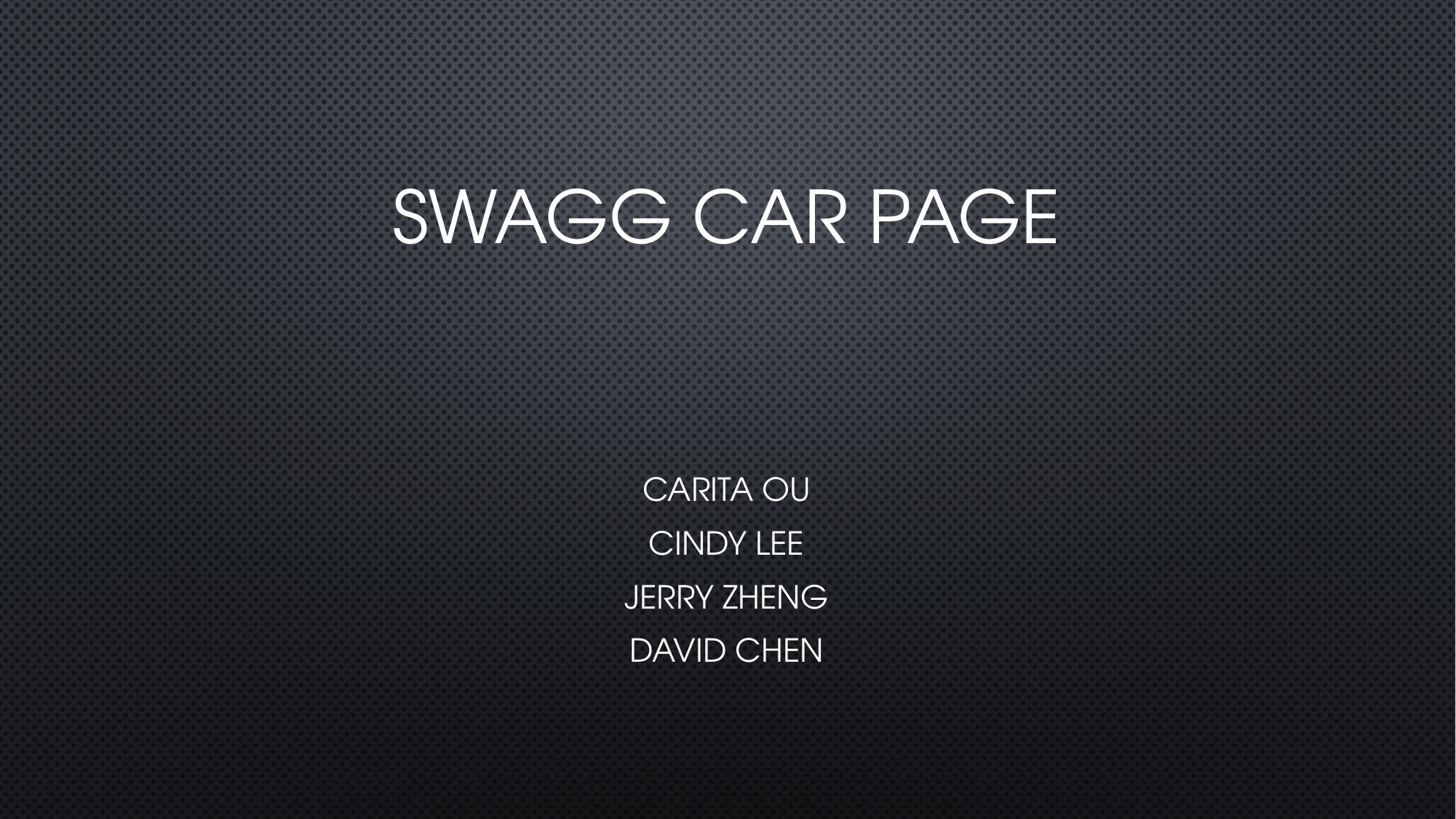

# Swagg car page
Carita ou
Cindy lee
Jerry zheng
David Chen